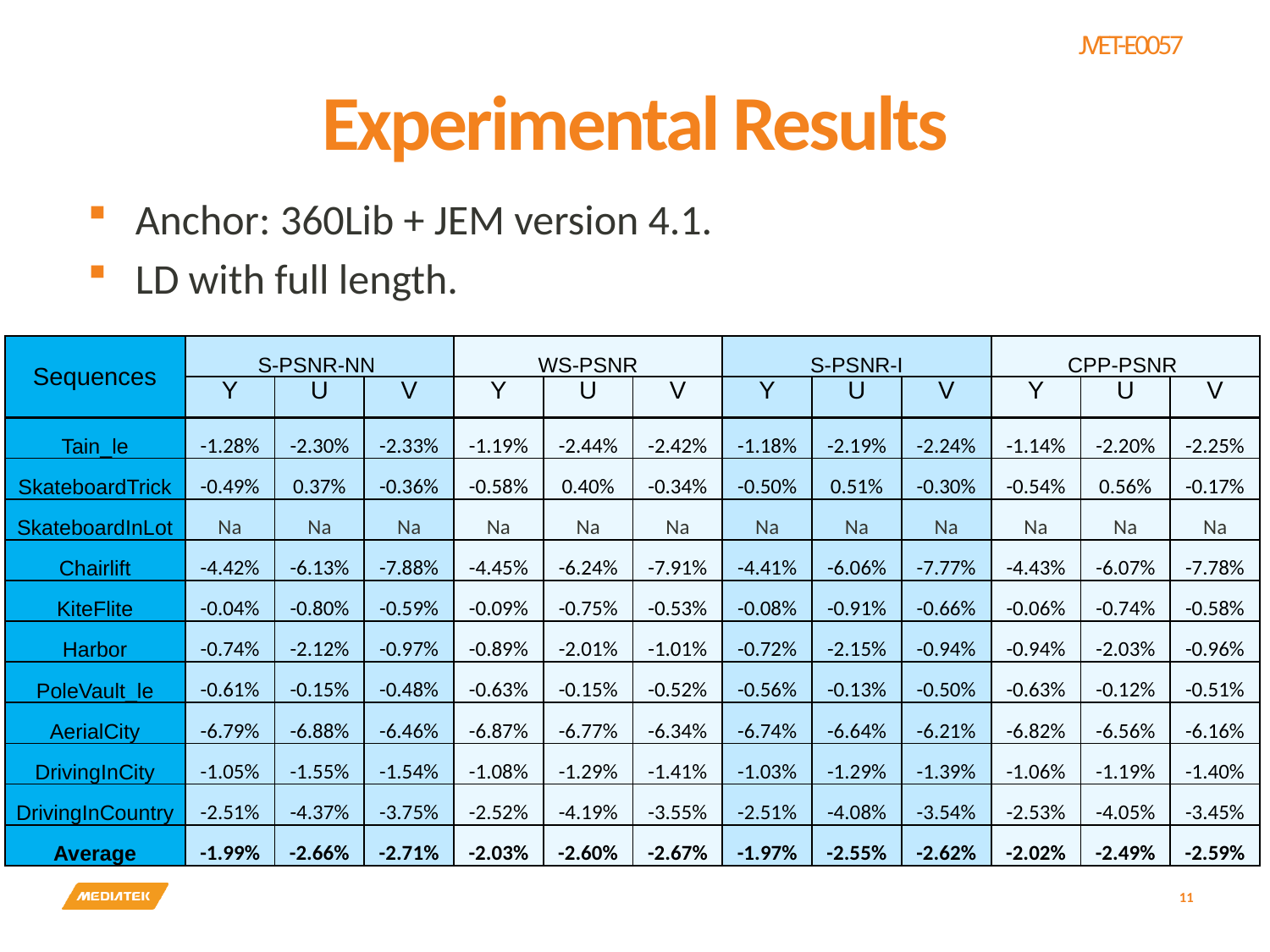

# Experimental Results
Anchor: 360Lib + JEM version 4.1.
LD with full length.
| Sequences | S-PSNR-NN |  |  | WS-PSNR |  |  | S-PSNR-I |  |  | CPP-PSNR |  |  |
| --- | --- | --- | --- | --- | --- | --- | --- | --- | --- | --- | --- | --- |
|  | Y | U | V | Y | U | V | Y | U | V | Y | U | V |
| Tain\_le | -1.28% | -2.30% | -2.33% | -1.19% | -2.44% | -2.42% | -1.18% | -2.19% | -2.24% | -1.14% | -2.20% | -2.25% |
| SkateboardTrick | -0.49% | 0.37% | -0.36% | -0.58% | 0.40% | -0.34% | -0.50% | 0.51% | -0.30% | -0.54% | 0.56% | -0.17% |
| SkateboardInLot | Na | Na | Na | Na | Na | Na | Na | Na | Na | Na | Na | Na |
| Chairlift | -4.42% | -6.13% | -7.88% | -4.45% | -6.24% | -7.91% | -4.41% | -6.06% | -7.77% | -4.43% | -6.07% | -7.78% |
| KiteFlite | -0.04% | -0.80% | -0.59% | -0.09% | -0.75% | -0.53% | -0.08% | -0.91% | -0.66% | -0.06% | -0.74% | -0.58% |
| Harbor | -0.74% | -2.12% | -0.97% | -0.89% | -2.01% | -1.01% | -0.72% | -2.15% | -0.94% | -0.94% | -2.03% | -0.96% |
| PoleVault\_le | -0.61% | -0.15% | -0.48% | -0.63% | -0.15% | -0.52% | -0.56% | -0.13% | -0.50% | -0.63% | -0.12% | -0.51% |
| AerialCity | -6.79% | -6.88% | -6.46% | -6.87% | -6.77% | -6.34% | -6.74% | -6.64% | -6.21% | -6.82% | -6.56% | -6.16% |
| DrivingInCity | -1.05% | -1.55% | -1.54% | -1.08% | -1.29% | -1.41% | -1.03% | -1.29% | -1.39% | -1.06% | -1.19% | -1.40% |
| DrivingInCountry | -2.51% | -4.37% | -3.75% | -2.52% | -4.19% | -3.55% | -2.51% | -4.08% | -3.54% | -2.53% | -4.05% | -3.45% |
| Average | -1.99% | -2.66% | -2.71% | -2.03% | -2.60% | -2.67% | -1.97% | -2.55% | -2.62% | -2.02% | -2.49% | -2.59% |
11